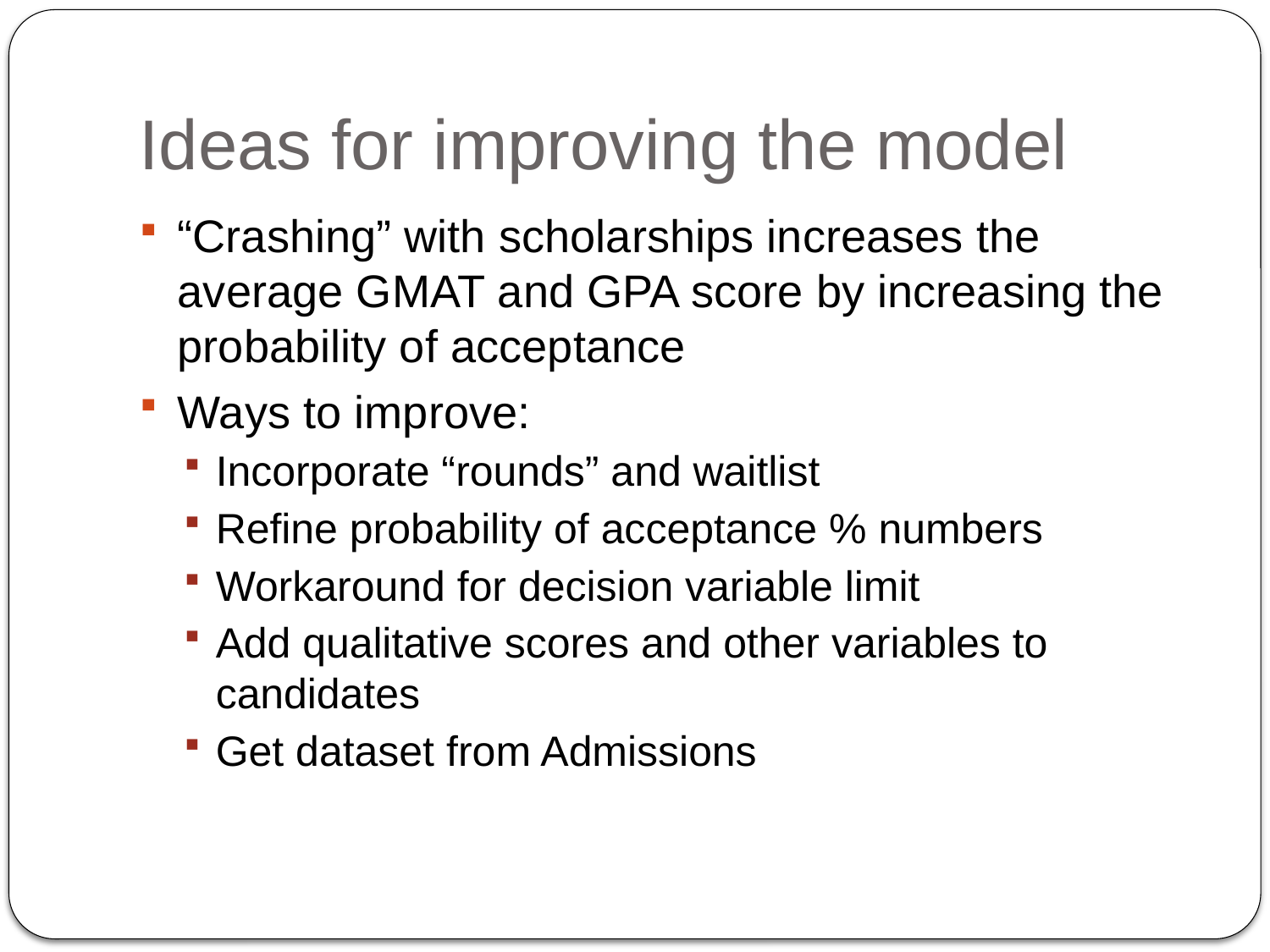

# Ideas for improving the model
“Crashing” with scholarships increases the average GMAT and GPA score by increasing the probability of acceptance
Ways to improve:
Incorporate “rounds” and waitlist
Refine probability of acceptance % numbers
Workaround for decision variable limit
Add qualitative scores and other variables to candidates
Get dataset from Admissions